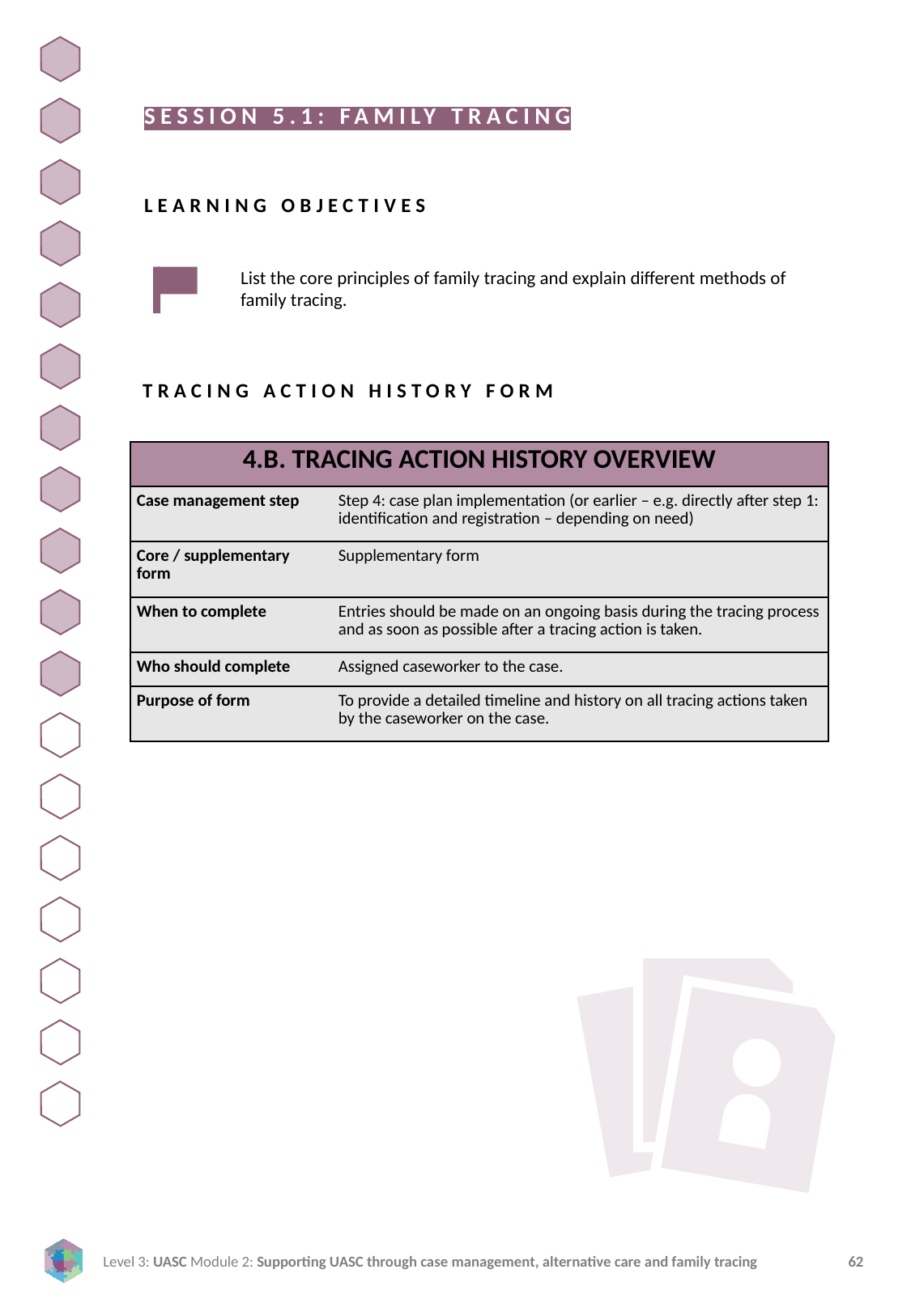

SESSION 5.1: FAMILY TRACING

LEARNING OBJECTIVES

List the core principles of family tracing and explain different methods of family tracing.

TRACING ACTION HISTORY FORM

| 4.B. TRACING ACTION HISTORY OVERVIEW |  |
| --- | --- |
| Case management step | Step 4: case plan implementation (or earlier – e.g. directly after step 1: identification and registration – depending on need) |
| Core / supplementary form | Supplementary form |
| When to complete | Entries should be made on an ongoing basis during the tracing process and as soon as possible after a tracing action is taken. |
| Who should complete | Assigned caseworker to the case. |
| Purpose of form | To provide a detailed timeline and history on all tracing actions taken by the caseworker on the case. |